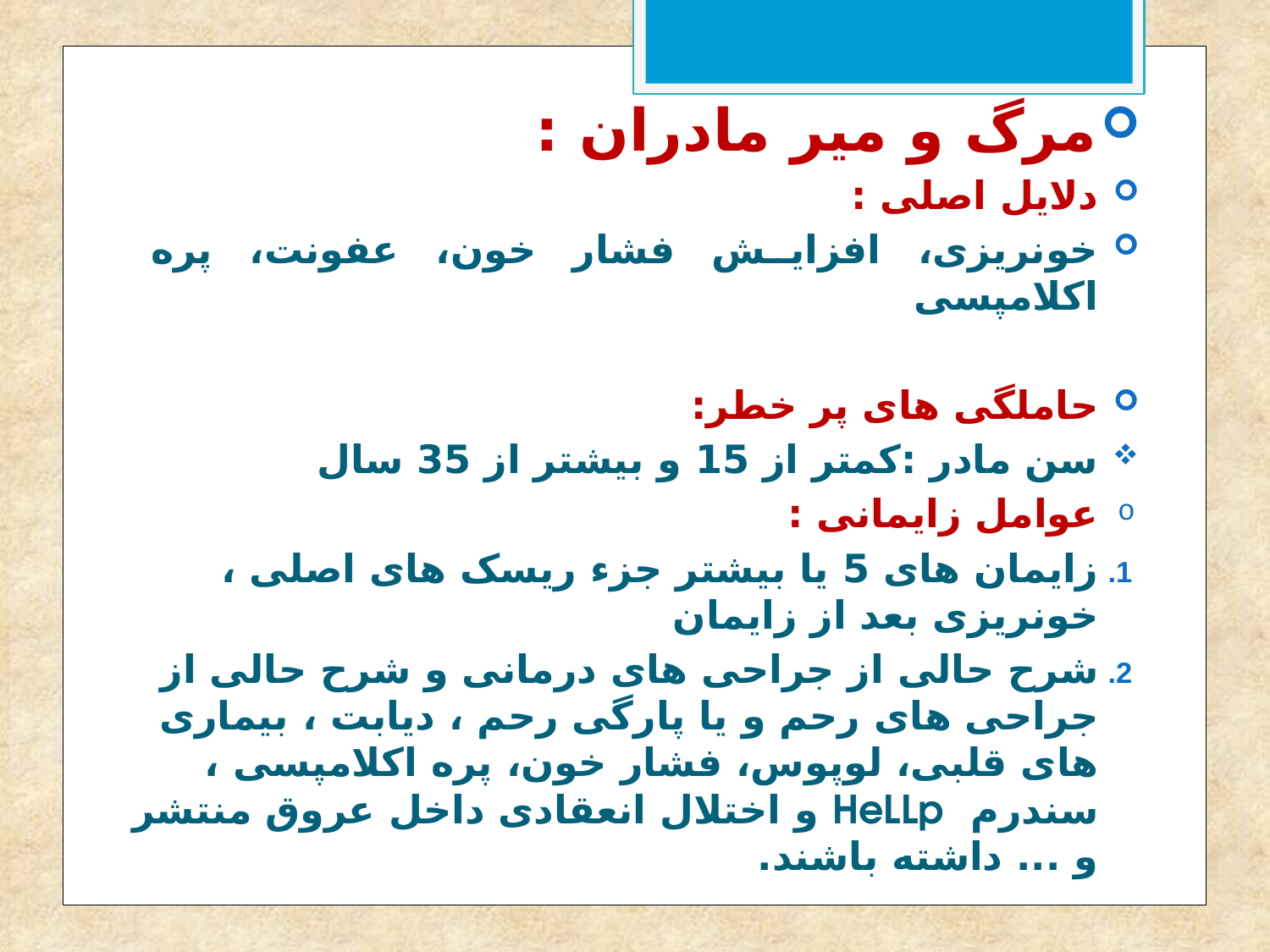

مرگ و میر مادران :
دلایل اصلی :
خونریزی، افزایش فشار خون، عفونت، پره اکلامپسی

حاملگی های پر خطر:
سن مادر :کمتر از 15 و بیشتر از 35 سال
عوامل زایمانی :
زایمان های 5 یا بیشتر جزء ریسک های اصلی ، خونریزی بعد از زایمان
شرح حالی از جراحی های درمانی و شرح حالی از جراحی های رحم و یا پارگی رحم ، دیابت ، بیماری های قلبی، لوپوس، فشار خون، پره اکلامپسی ، سندرم  HeLLp و اختلال انعقادی داخل عروق منتشر و ... داشته باشند.